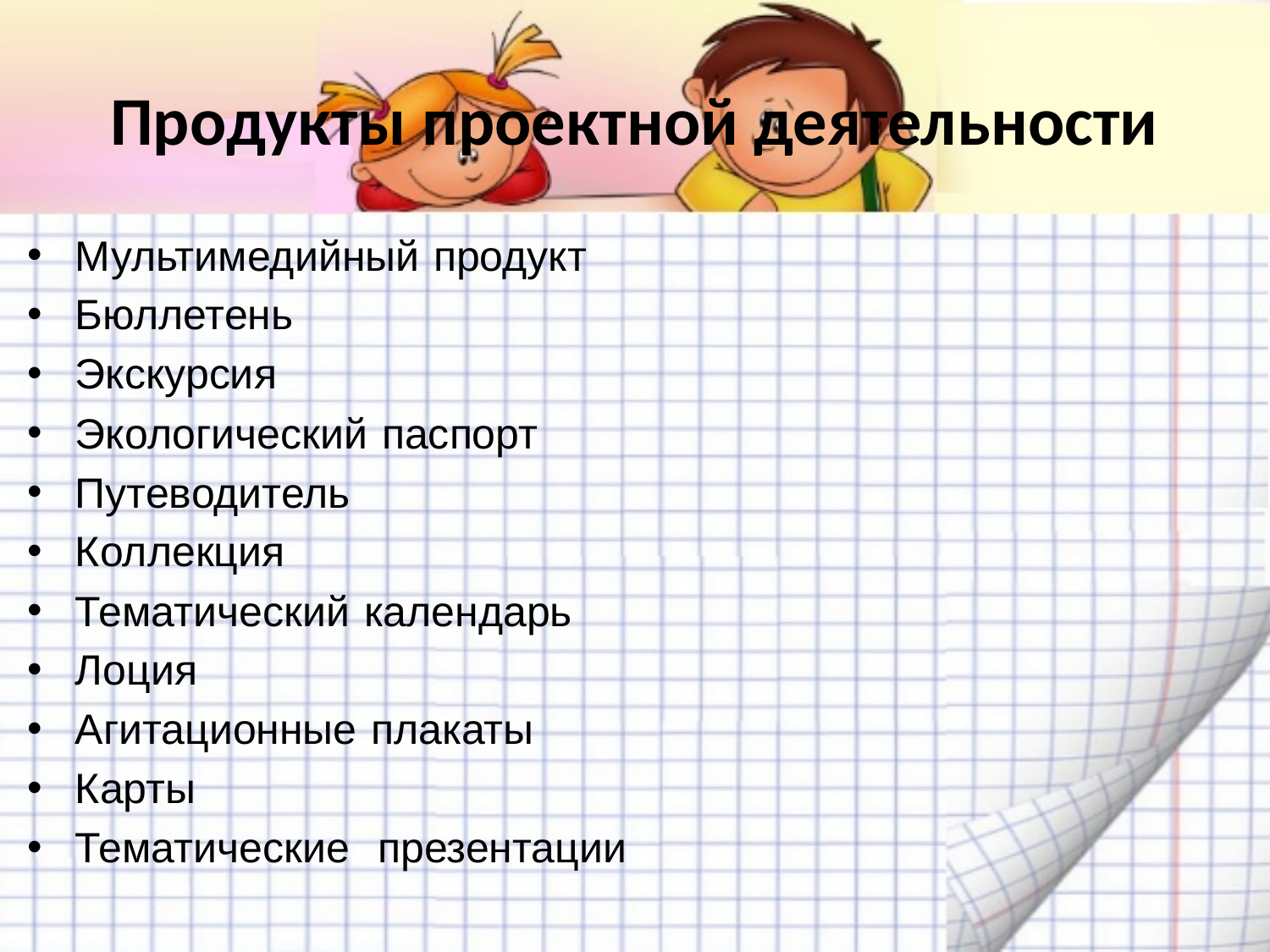

# Продукты проектной деятельности
Мультимедийный продукт
Бюллетень
Экскурсия
Экологический паспорт
Путеводитель
Коллекция
Тематический календарь
Лоция
Агитационные плакаты
Карты
Тематические  презентации